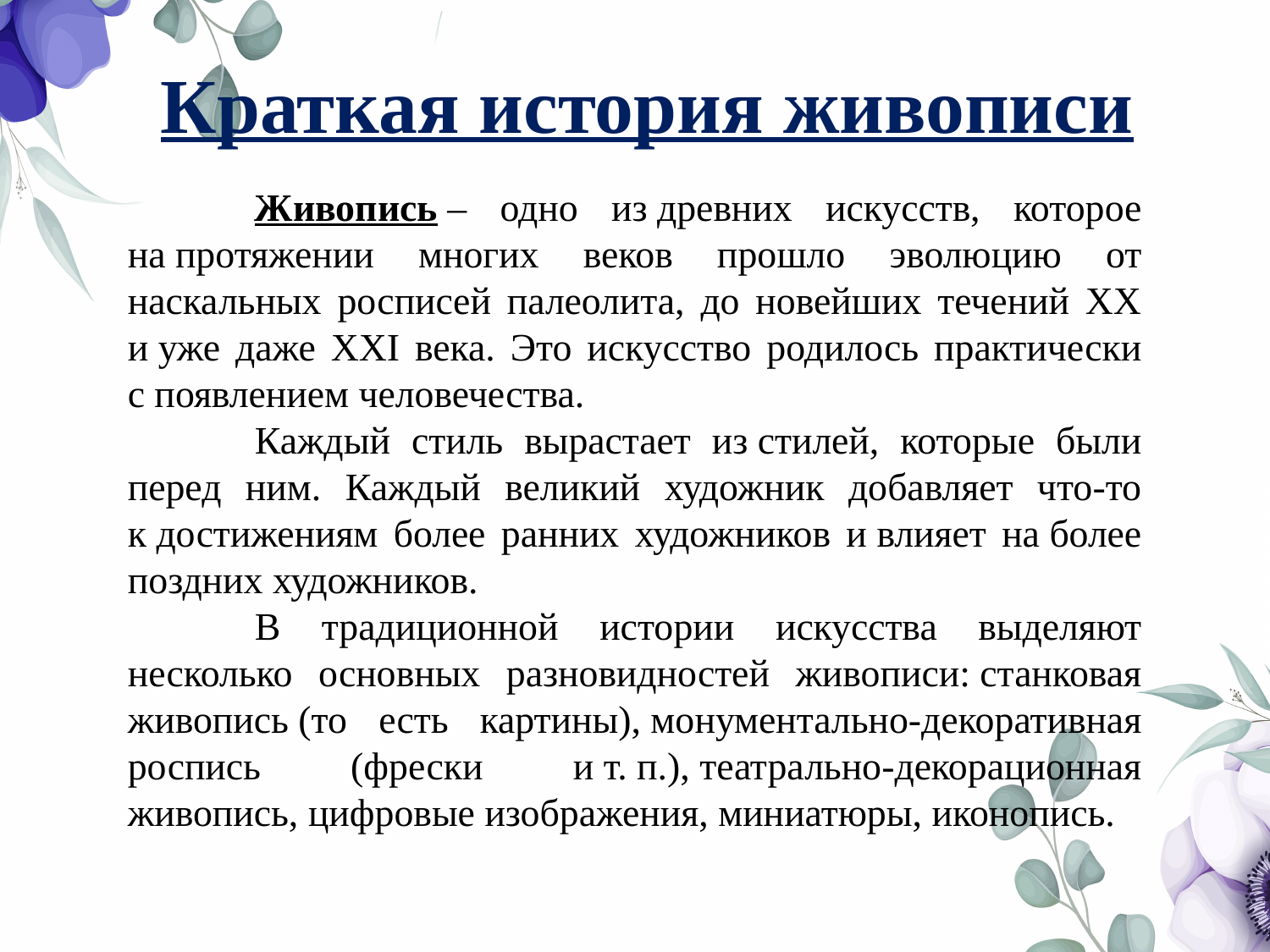

# Краткая история живописи
	Живопись – одно из древних искусств, которое на протяжении многих веков прошло эволюцию от наскальных росписей палеолита, до новейших течений XX и уже даже XXI века. Это искусство родилось практически с появлением человечества.
	Каждый стиль вырастает из стилей, которые были перед ним. Каждый великий художник добавляет что-то к достижениям более ранних художников и влияет на более поздних художников.
	В традиционной истории искусства выделяют несколько основных разновидностей живописи: станковая живопись (то есть картины), монументально-декоративная роспись (фрески и т. п.), театрально-декорационная живопись, цифровые изображения, миниатюры, иконопись.